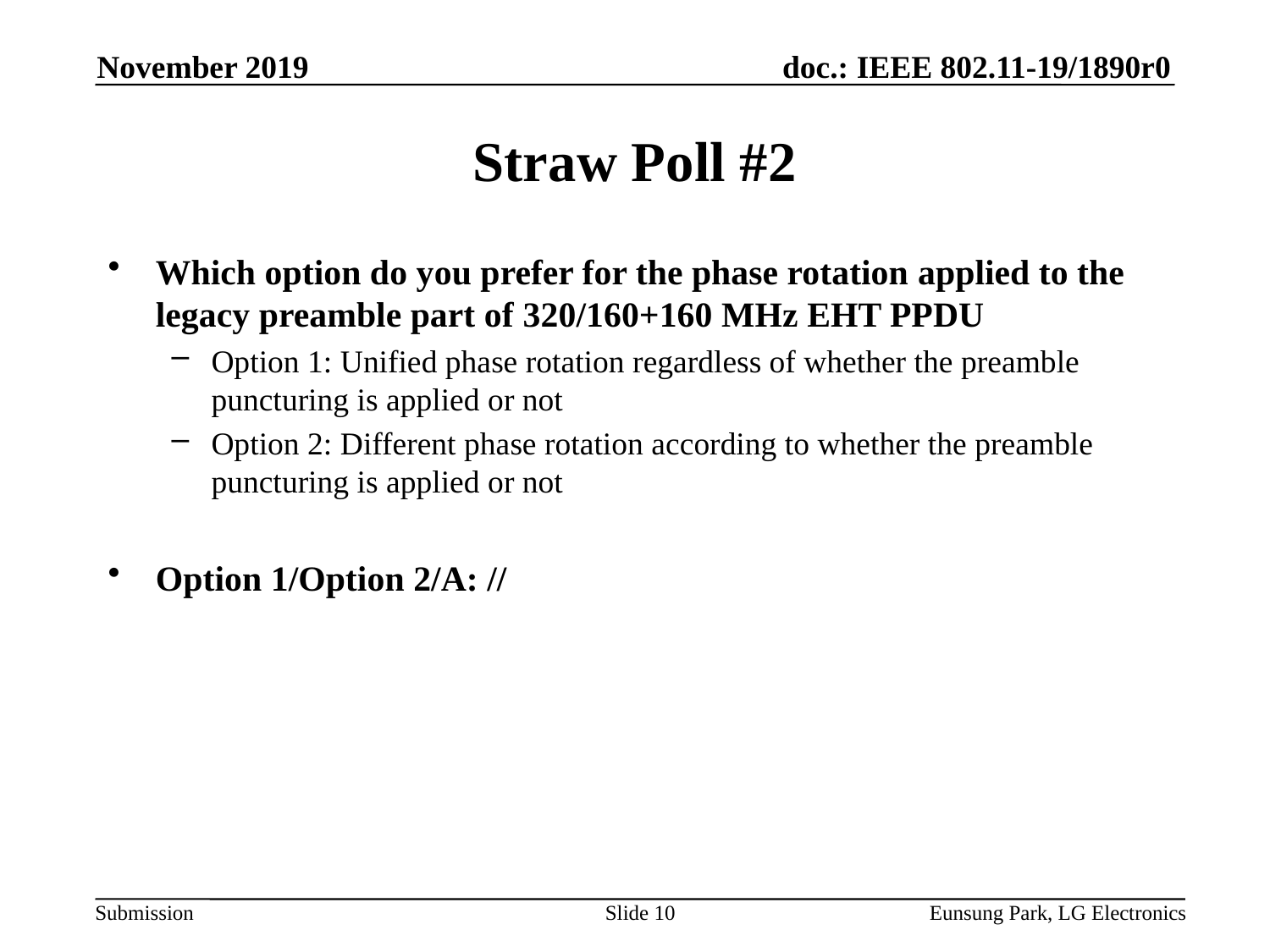

November 2019
# Straw Poll #2
Which option do you prefer for the phase rotation applied to the legacy preamble part of 320/160+160 MHz EHT PPDU
Option 1: Unified phase rotation regardless of whether the preamble puncturing is applied or not
Option 2: Different phase rotation according to whether the preamble puncturing is applied or not

Option 1/Option 2/A: //
Slide 10
Eunsung Park, LG Electronics